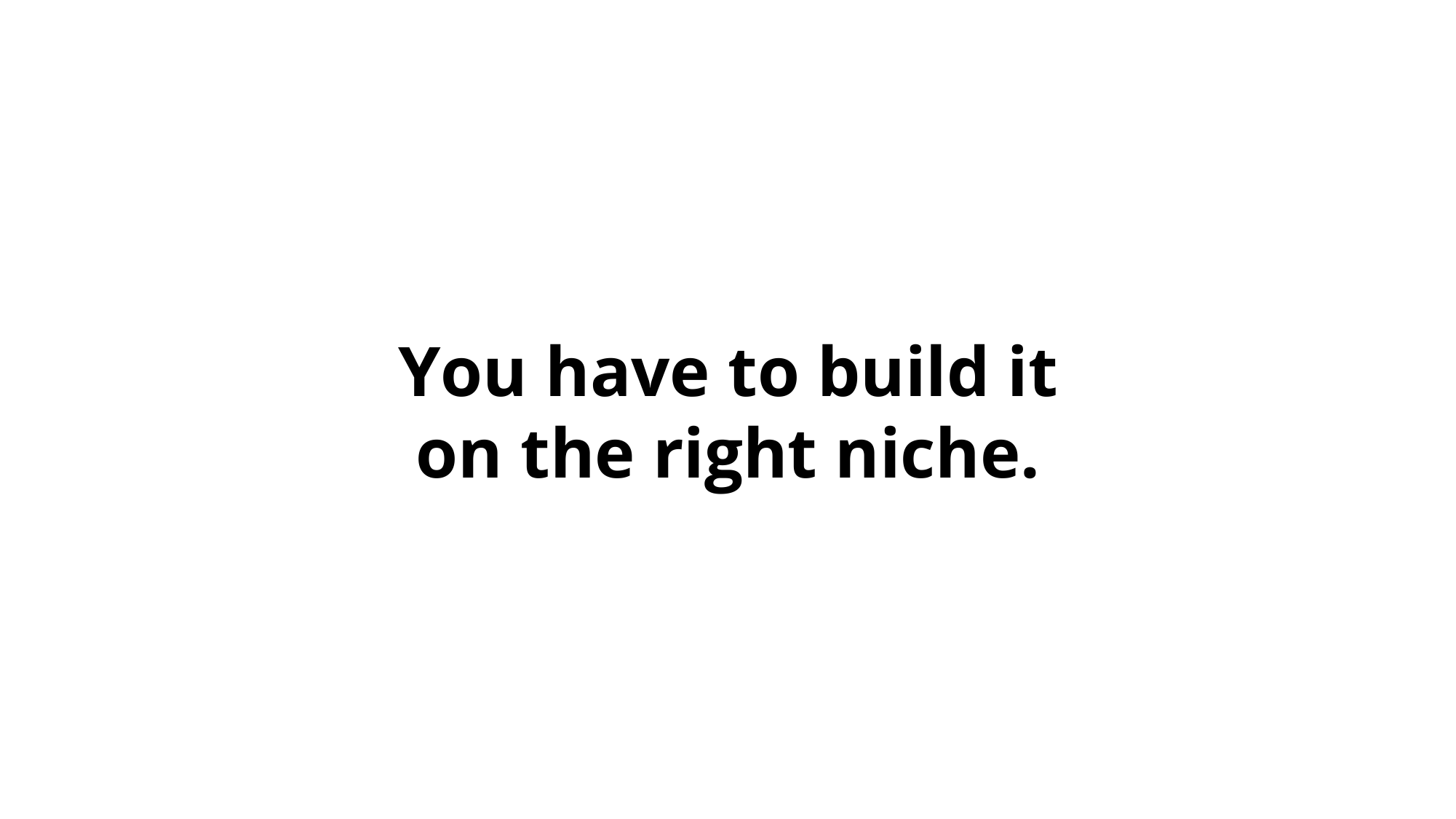

You have to build it on the right niche.